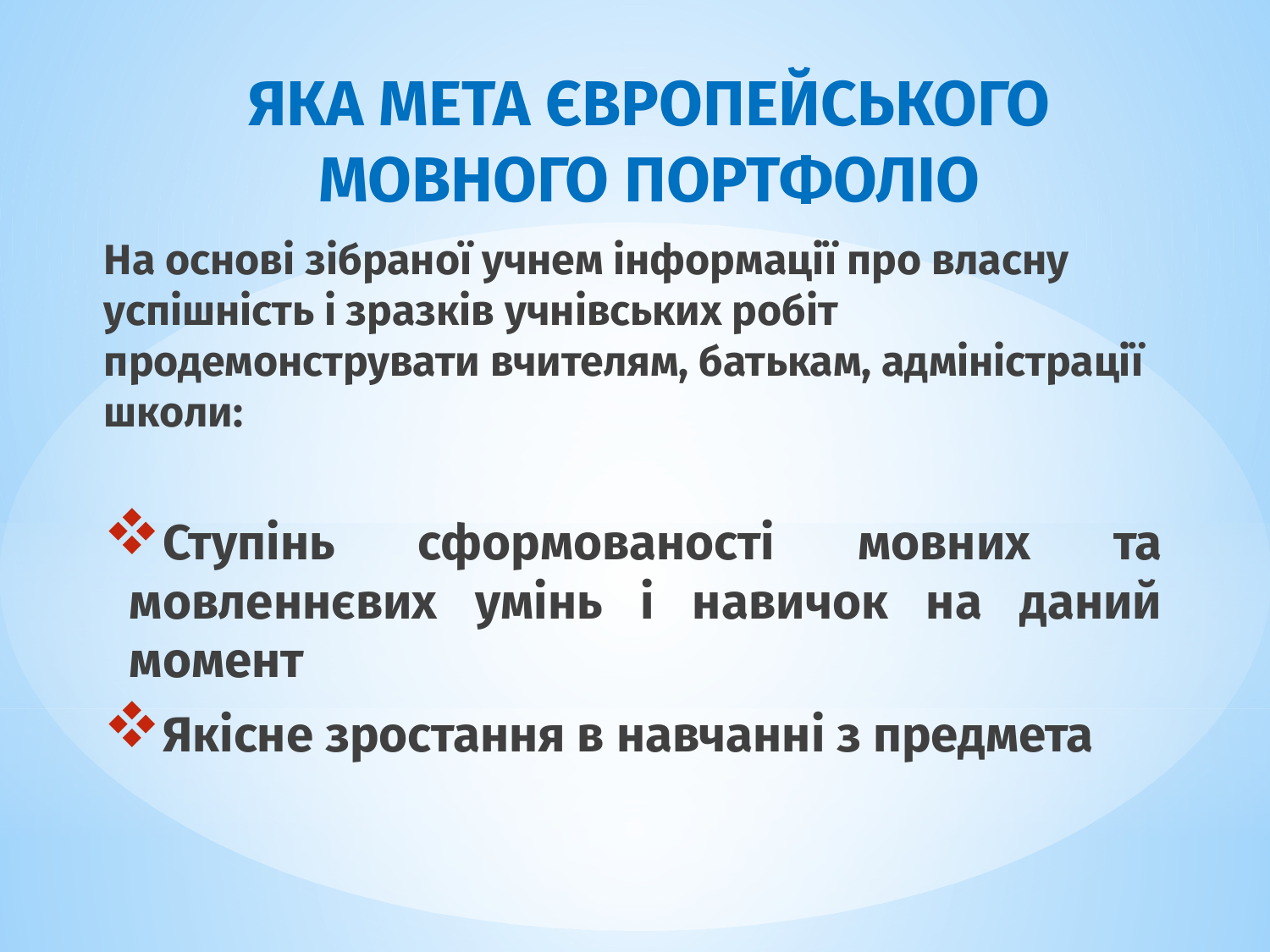

# ЯКА МЕТА ЄВРОПЕЙСЬКОГО МОВНОГО ПОРТФОЛІО
На основі зібраної учнем інформації про власну успішність і зразків учнівських робіт продемонструвати вчителям, батькам, адміністрації школи:

Ступінь сформованості мовних та мовленнєвих умінь і навичок на даний момент
Якісне зростання в навчанні з предмета